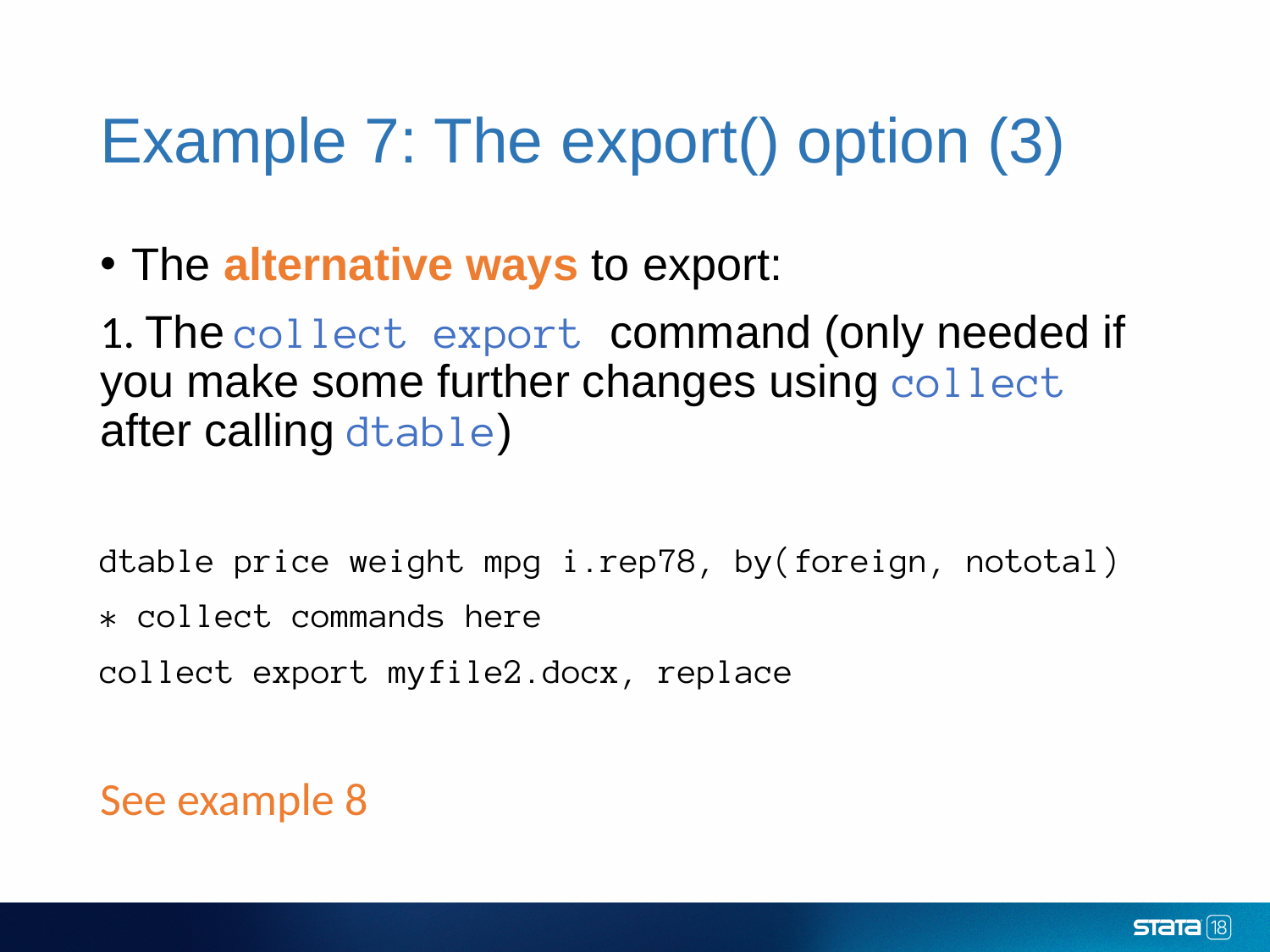

# Example 7: The export() option (3)
The alternative ways to export:
1. The collect export command (only needed if you make some further changes using collect after calling dtable)

dtable price weight mpg i.rep78, by(foreign, nototal)
* collect commands here
collect export myfile2.docx, replace

See example 8